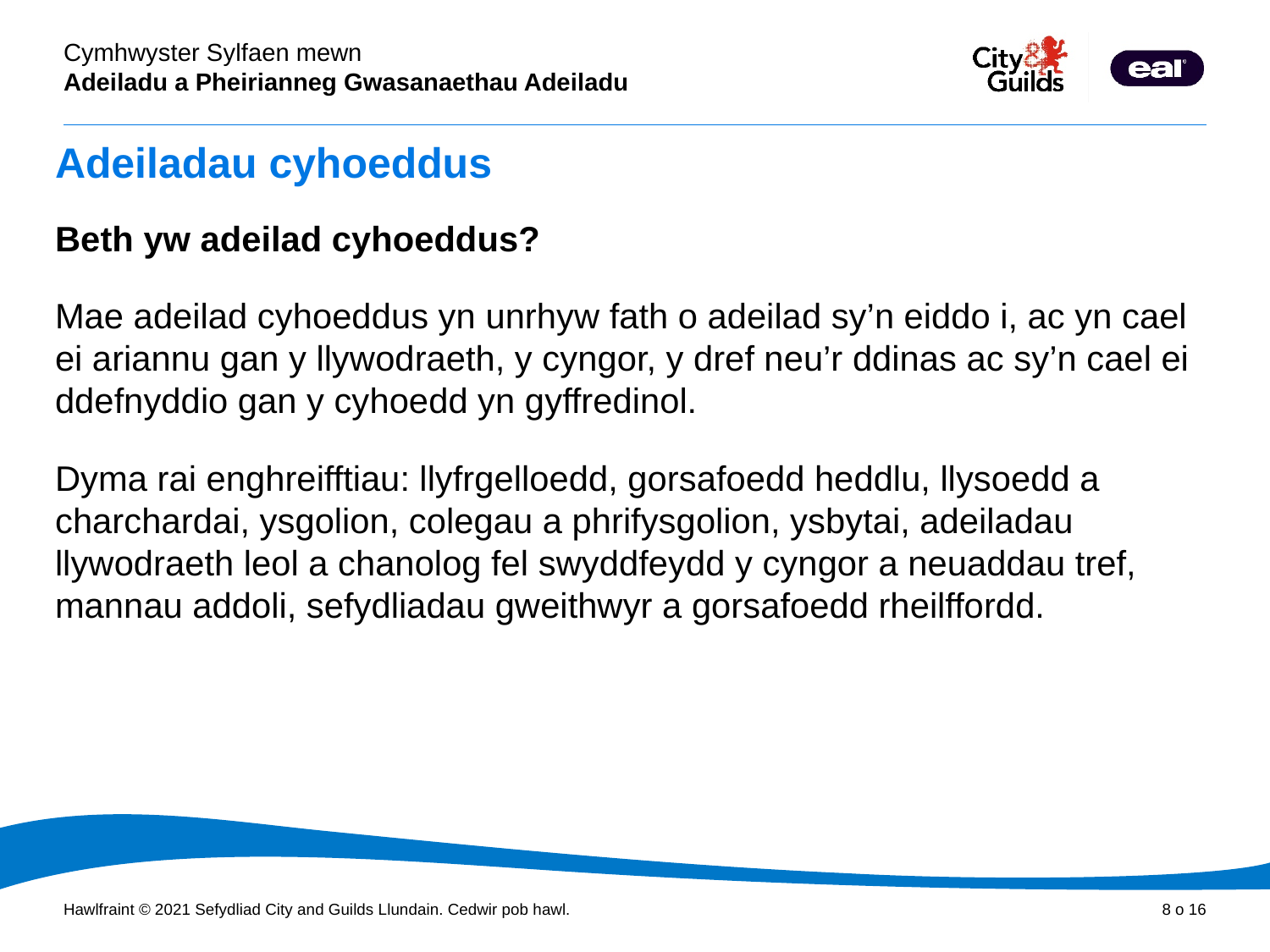

# Adeiladau cyhoeddus
Beth yw adeilad cyhoeddus?
Mae adeilad cyhoeddus yn unrhyw fath o adeilad sy’n eiddo i, ac yn cael ei ariannu gan y llywodraeth, y cyngor, y dref neu’r ddinas ac sy’n cael ei ddefnyddio gan y cyhoedd yn gyffredinol.
Dyma rai enghreifftiau: llyfrgelloedd, gorsafoedd heddlu, llysoedd a charchardai, ysgolion, colegau a phrifysgolion, ysbytai, adeiladau llywodraeth leol a chanolog fel swyddfeydd y cyngor a neuaddau tref, mannau addoli, sefydliadau gweithwyr a gorsafoedd rheilffordd.